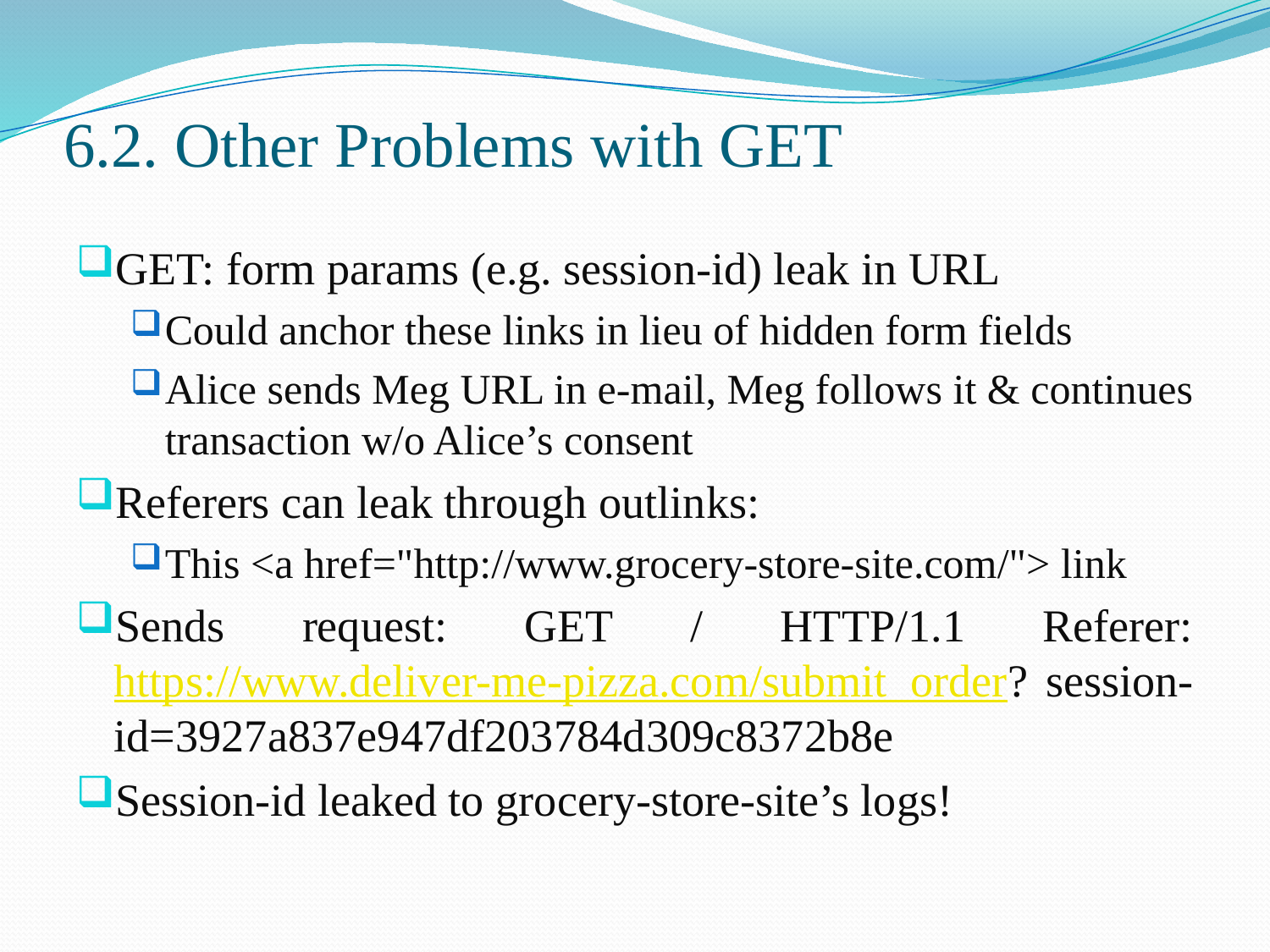

# 6.2. Other Problems with GET
GET: form params (e.g. session-id) leak in URL
Could anchor these links in lieu of hidden form fields
Alice sends Meg URL in e-mail, Meg follows it & continues transaction w/o Alice’s consent
Referers can leak through outlinks:
This <a href="http://www.grocery-store-site.com/"> link
Sends request: GET / HTTP/1.1 Referer: https://www.deliver-me-pizza.com/submit_order? session-id=3927a837e947df203784d309c8372b8e
Session-id leaked to grocery-store-site’s logs!